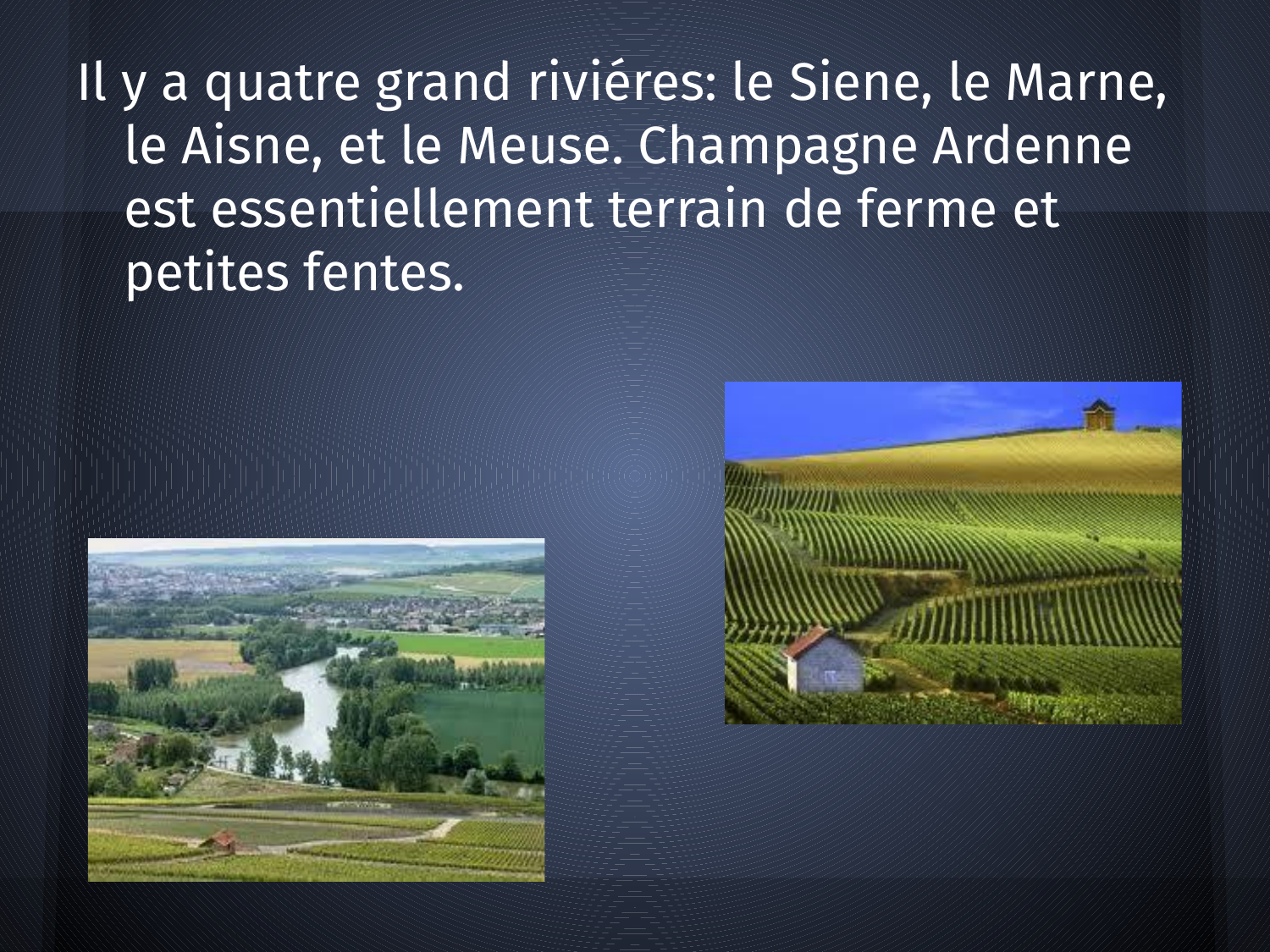

Il y a quatre grand riviéres: le Siene, le Marne, le Aisne, et le Meuse. Champagne Ardenne est essentiellement terrain de ferme et petites fentes.